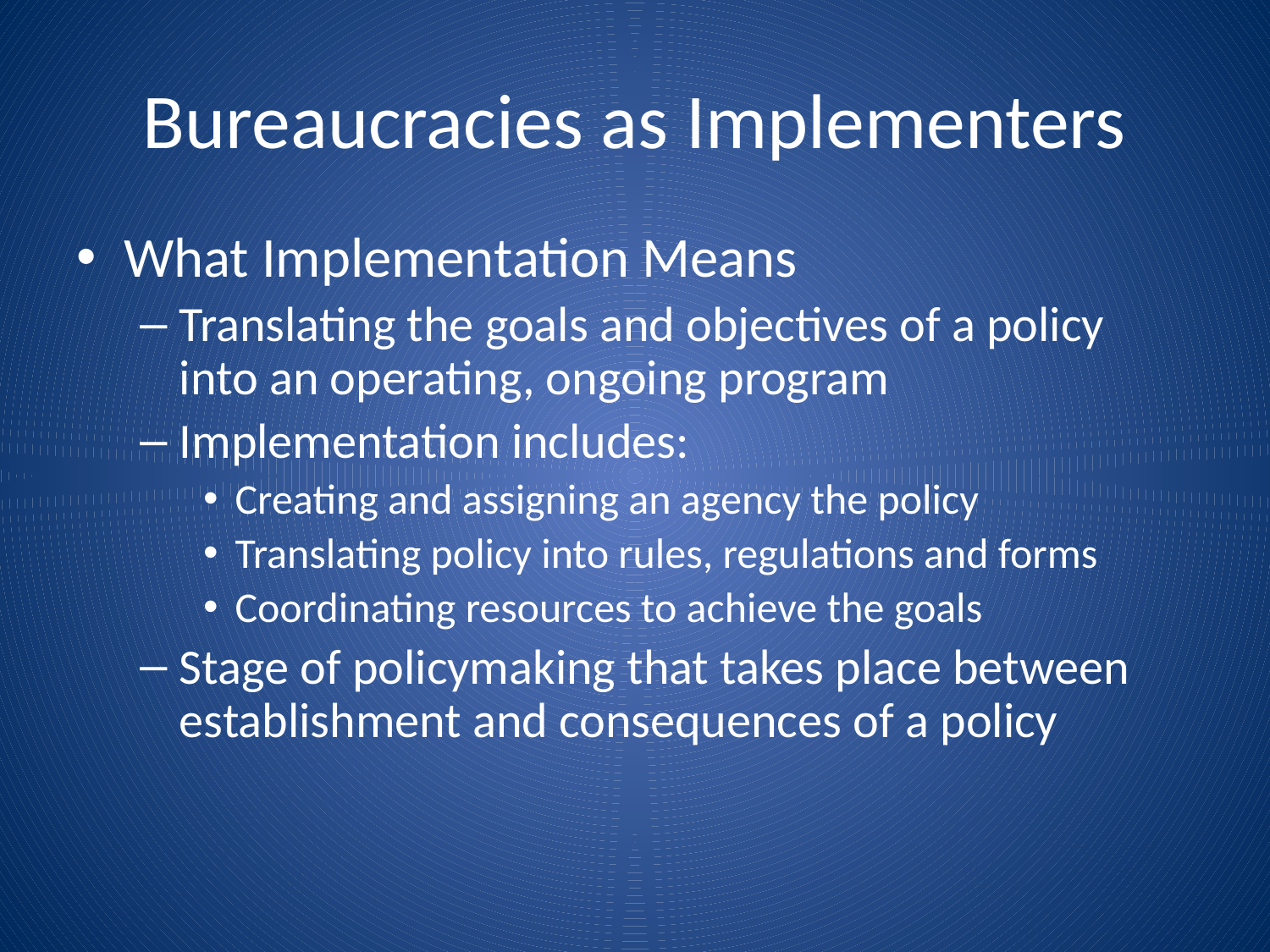

# Bureaucracies as Implementers
What Implementation Means
Translating the goals and objectives of a policy into an operating, ongoing program
Implementation includes:
Creating and assigning an agency the policy
Translating policy into rules, regulations and forms
Coordinating resources to achieve the goals
Stage of policymaking that takes place between establishment and consequences of a policy